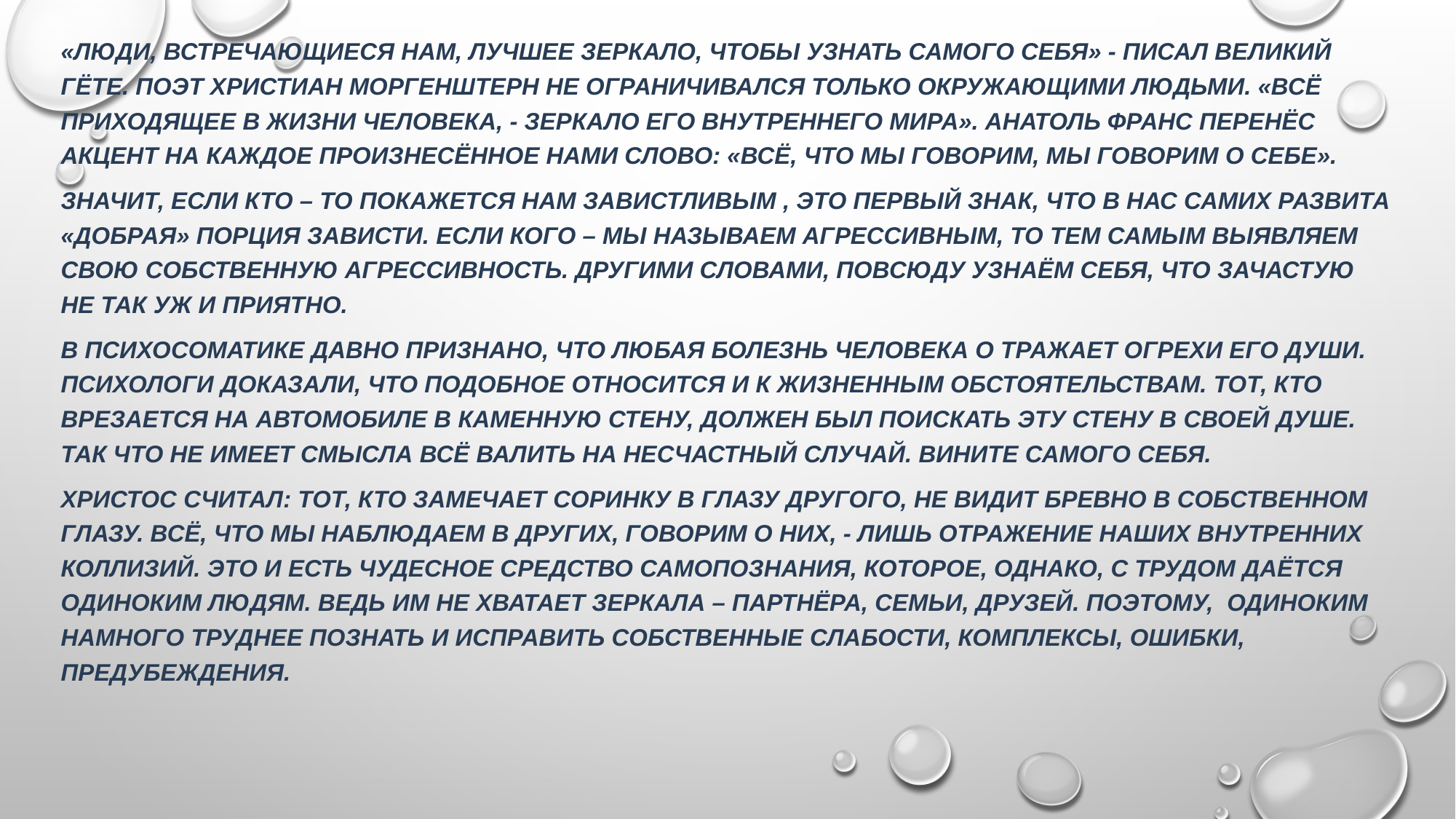

«Люди, встречающиеся нам, лучшее зеркало, чтобы узнать самого себя» - писал великий Гёте. Поэт Христиан Моргенштерн не ограничивался только окружающими людьми. «Всё приходящее в жизни человека, - зеркало его внутреннего мира». Анатоль Франс перенёс акцент на каждое произнесённое нами слово: «Всё, что мы говорим, мы говорим о себе».
Значит, если кто – то покажется нам завистливым , это первый знак, что в нас самих развита «добрая» порция зависти. Если кого – мы называем агрессивным, то тем самым выявляем свою собственную агрессивность. Другими словами, повсюду узнаём себя, что зачастую не так уж и приятно.
В психосоматике давно признано, что любая болезнь человека о тражает огрехи его души. Психологи доказали, что подобное относится и к жизненным обстоятельствам. Тот, кто врезается на автомобиле в каменную стену, должен был поискать эту стену в своей душе. Так что не имеет смысла всё валить на несчастный случай. Вините самого себя.
Христос считал: тот, кто замечает соринку в глазу другого, не видит бревно в собственном глазу. Всё, что мы наблюдаем в других, говорим о них, - лишь отражение наших внутренних коллизий. Это и есть чудесное средство самопознания, которое, однако, с трудом даётся одиноким людям. Ведь им не хватает зеркала – партнёра, семьи, друзей. Поэтому,  одиноким намного труднее познать и исправить собственные слабости, комплексы, ошибки, предубеждения.